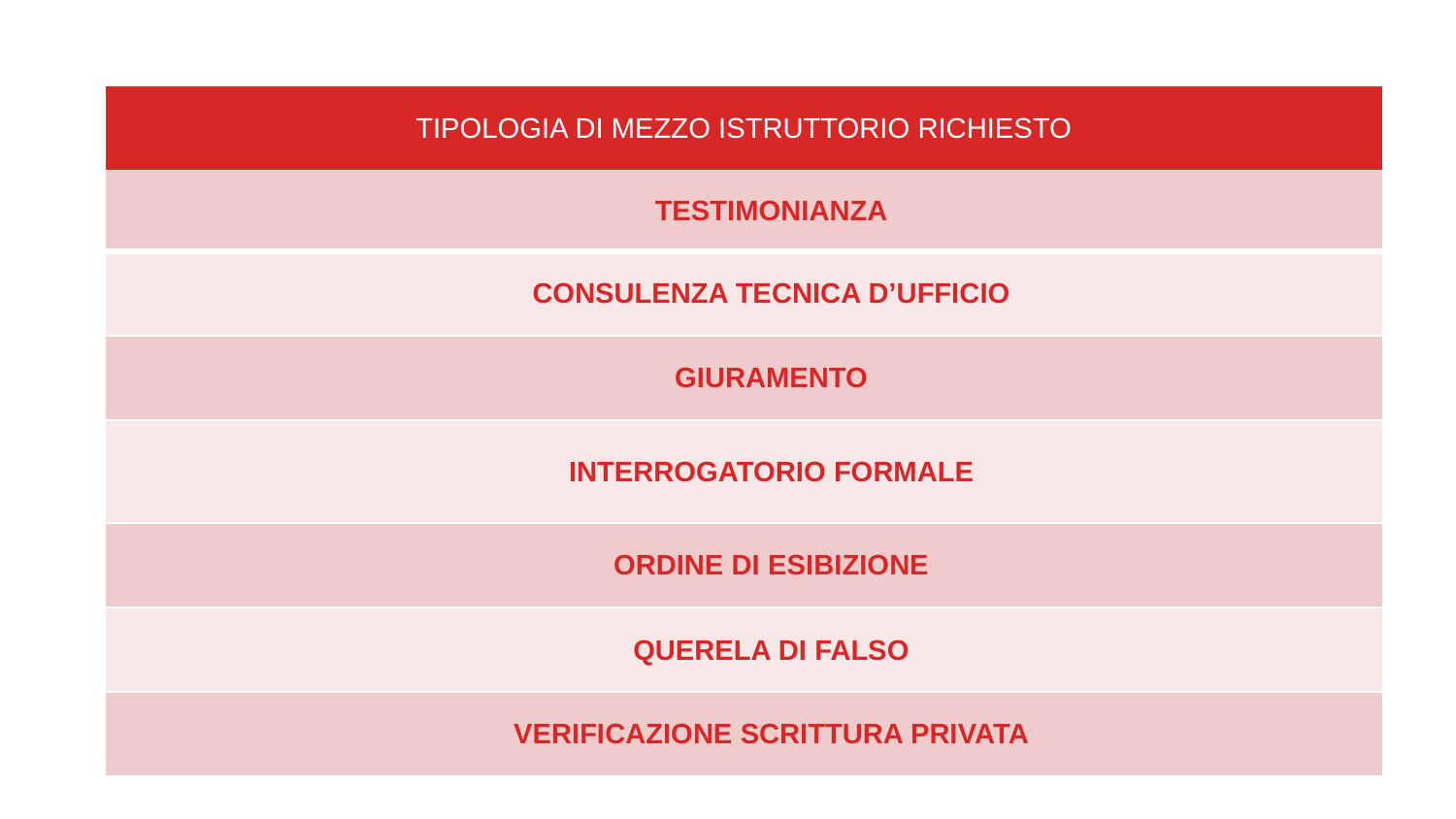

| TIPOLOGIA DI MEZZO ISTRUTTORIO RICHIESTO |
| --- |
| TESTIMONIANZA |
| CONSULENZA TECNICA D’UFFICIO |
| GIURAMENTO |
| INTERROGATORIO FORMALE |
| ORDINE DI ESIBIZIONE |
| QUERELA DI FALSO |
| VERIFICAZIONE SCRITTURA PRIVATA |